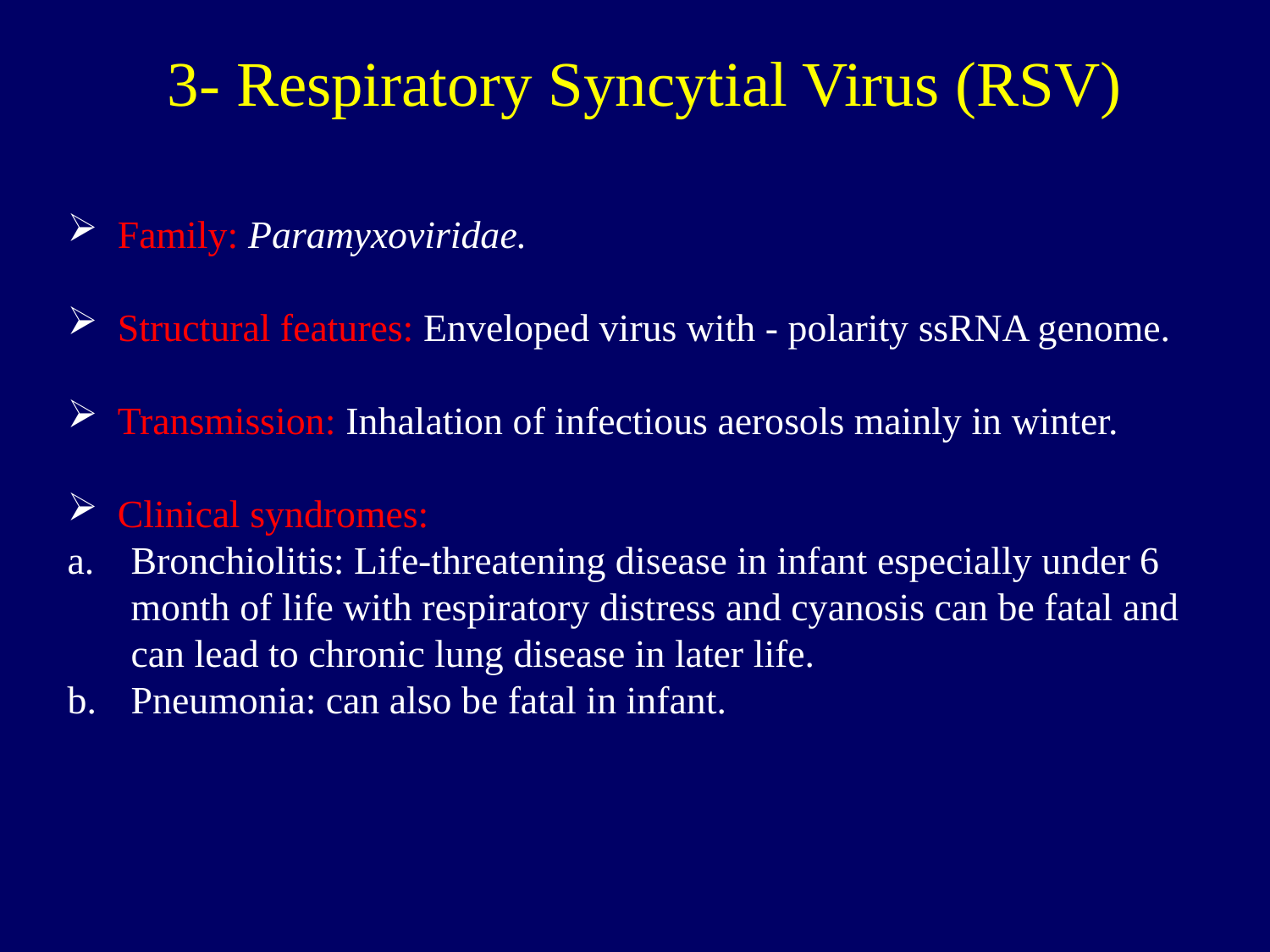

3- Respiratory Syncytial Virus (RSV)
  Family: Paramyxoviridae.

  Structural features: Enveloped virus with - polarity ssRNA genome.

  Transmission: Inhalation of infectious aerosols mainly in winter.

  Clinical syndromes:
Bronchiolitis: Life-threatening disease in infant especially under 6 month of life with respiratory distress and cyanosis can be fatal and can lead to chronic lung disease in later life.
Pneumonia: can also be fatal in infant.